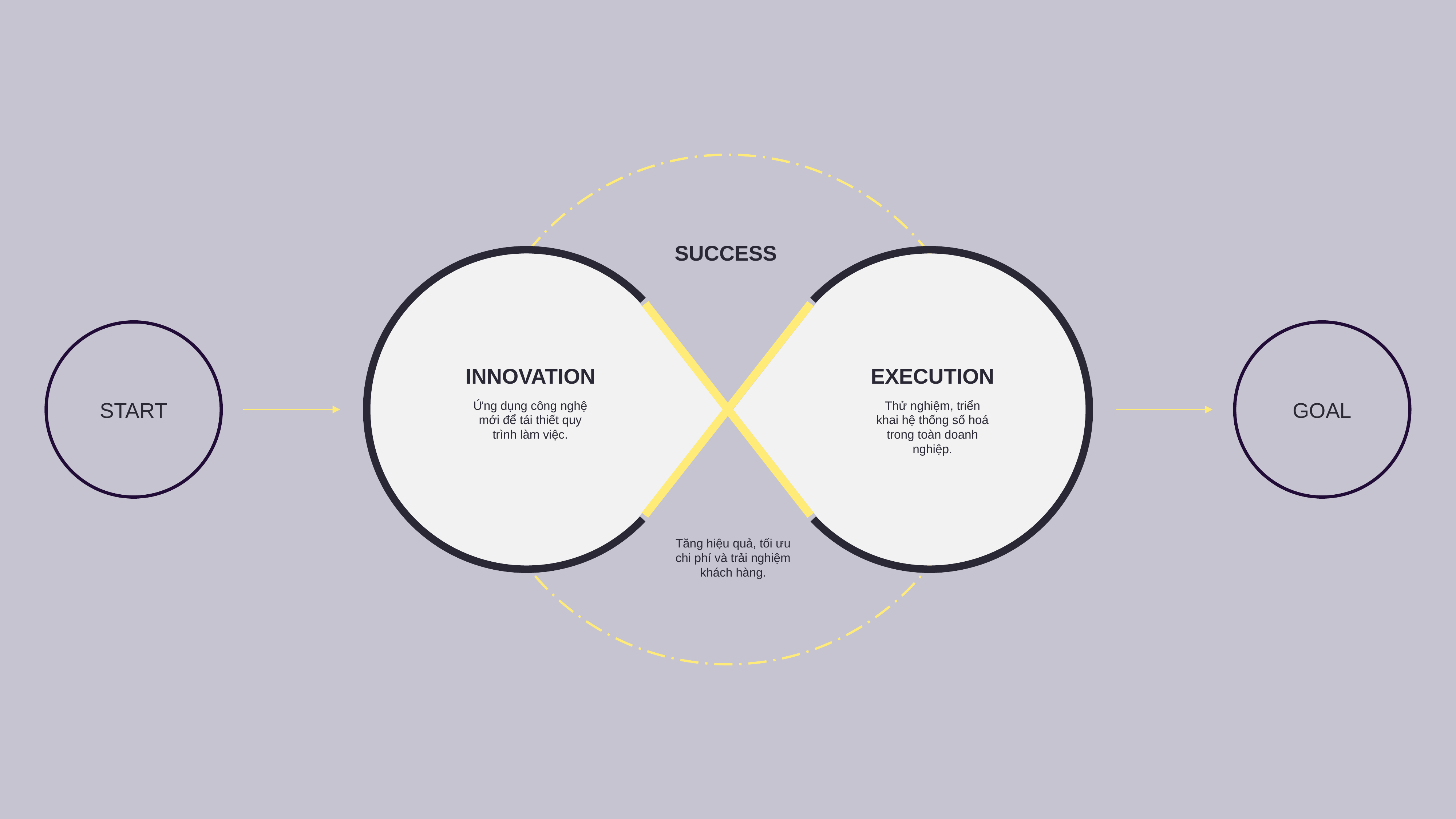

SUCCESS

START
GOAL
INNOVATION
EXECUTION
Ứng dụng công nghệ mới để tái thiết quy trình làm việc.
Thử nghiệm, triển khai hệ thống số hoá trong toàn doanh nghiệp.
Tăng hiệu quả, tối ưu chi phí và trải nghiệm khách hàng.